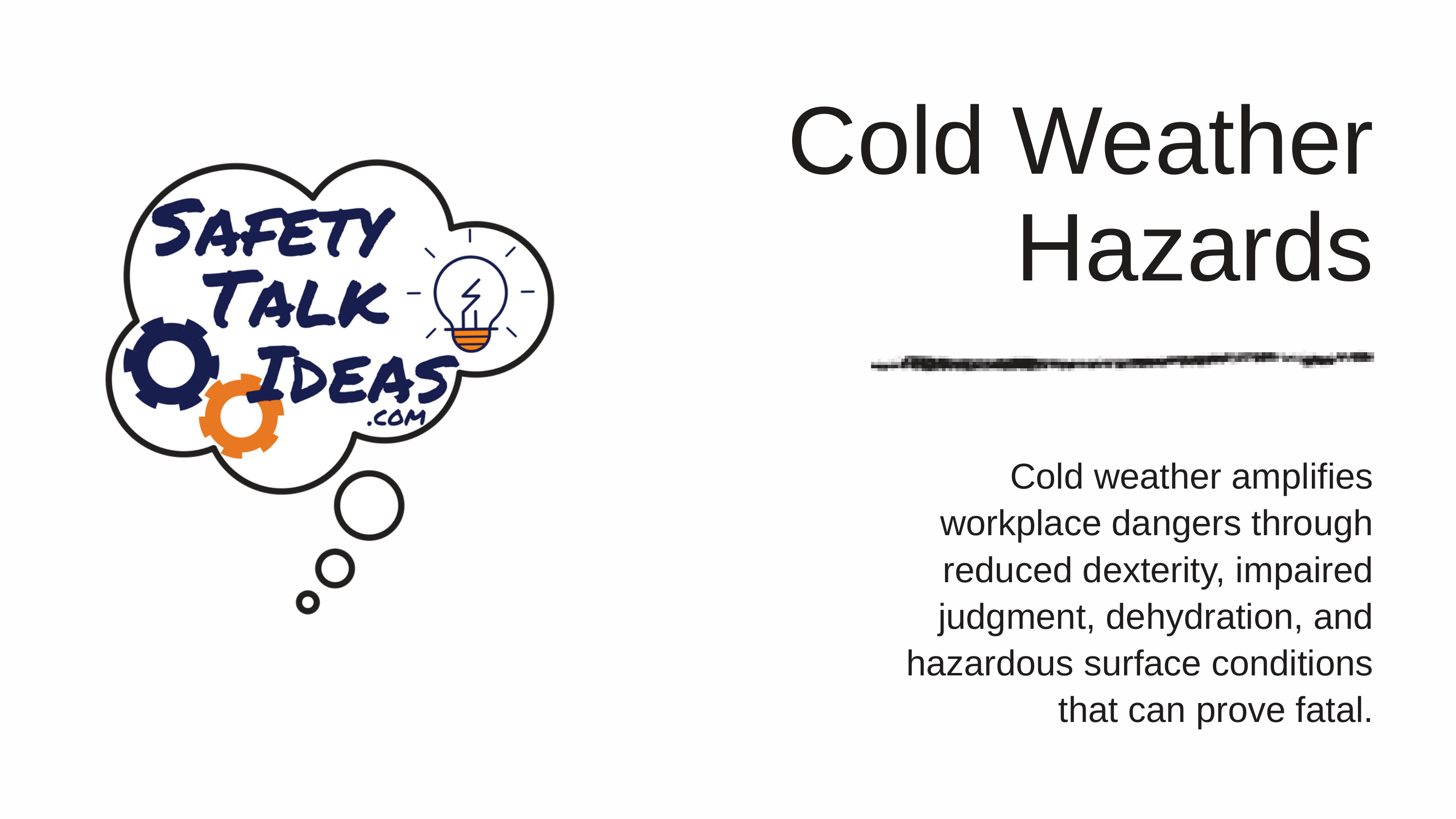

Cold Weather Hazards

Cold weather amplifies workplace dangers through reduced dexterity, impaired judgment, dehydration, and hazardous surface conditions that can prove fatal.